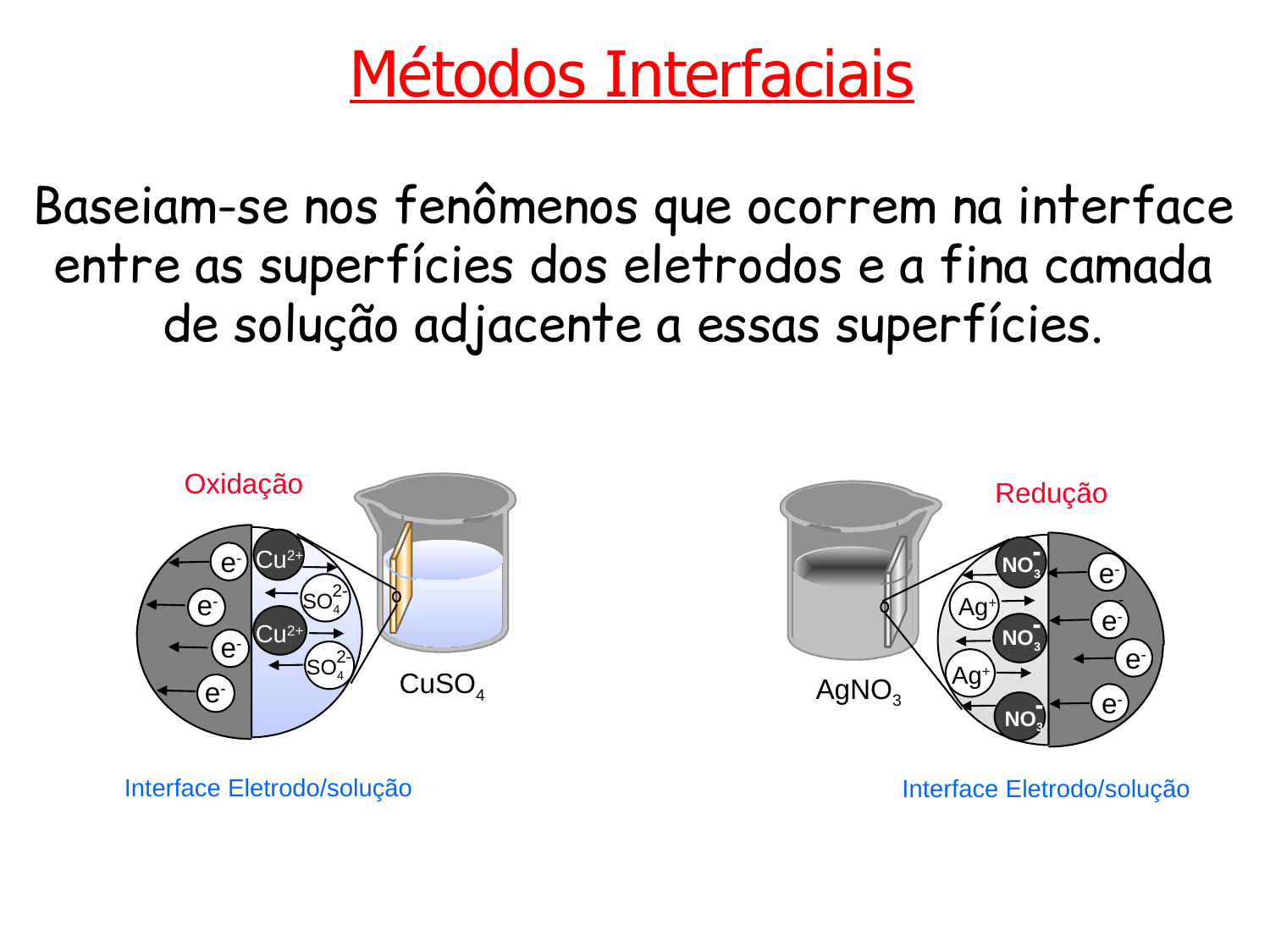

Métodos Interfaciais
Baseiam-se nos fenômenos que ocorrem na interface entre as superfícies dos eletrodos e a fina camada de solução adjacente a essas superfícies.
Oxidação

Cu2+
e-

2-

e-

SO4

Cu2+
e-

2-

SO4
CuSO4

e-

Interface Eletrodo/solução
Redução

NO3

e-

-

Ag+

e-

NO3

e-

Ag+
AgNO3

e-

NO3

Interface Eletrodo/solução